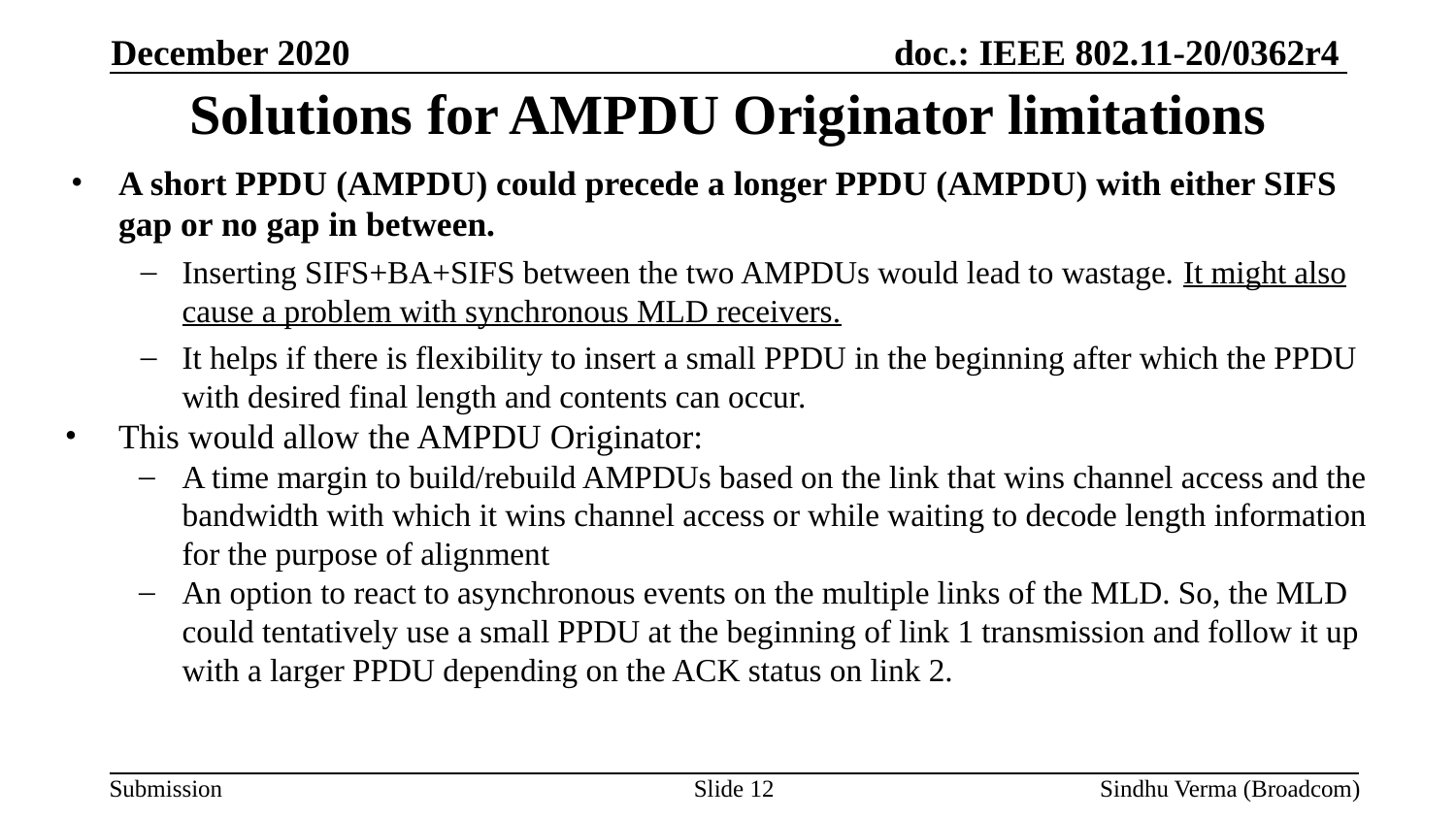

December 2020
# Solutions for AMPDU Originator limitations
A short PPDU (AMPDU) could precede a longer PPDU (AMPDU) with either SIFS gap or no gap in between.
Inserting SIFS+BA+SIFS between the two AMPDUs would lead to wastage. It might also cause a problem with synchronous MLD receivers.
It helps if there is flexibility to insert a small PPDU in the beginning after which the PPDU with desired final length and contents can occur.
This would allow the AMPDU Originator:
A time margin to build/rebuild AMPDUs based on the link that wins channel access and the bandwidth with which it wins channel access or while waiting to decode length information for the purpose of alignment
An option to react to asynchronous events on the multiple links of the MLD. So, the MLD could tentatively use a small PPDU at the beginning of link 1 transmission and follow it up with a larger PPDU depending on the ACK status on link 2.
Slide 12
Sindhu Verma (Broadcom)